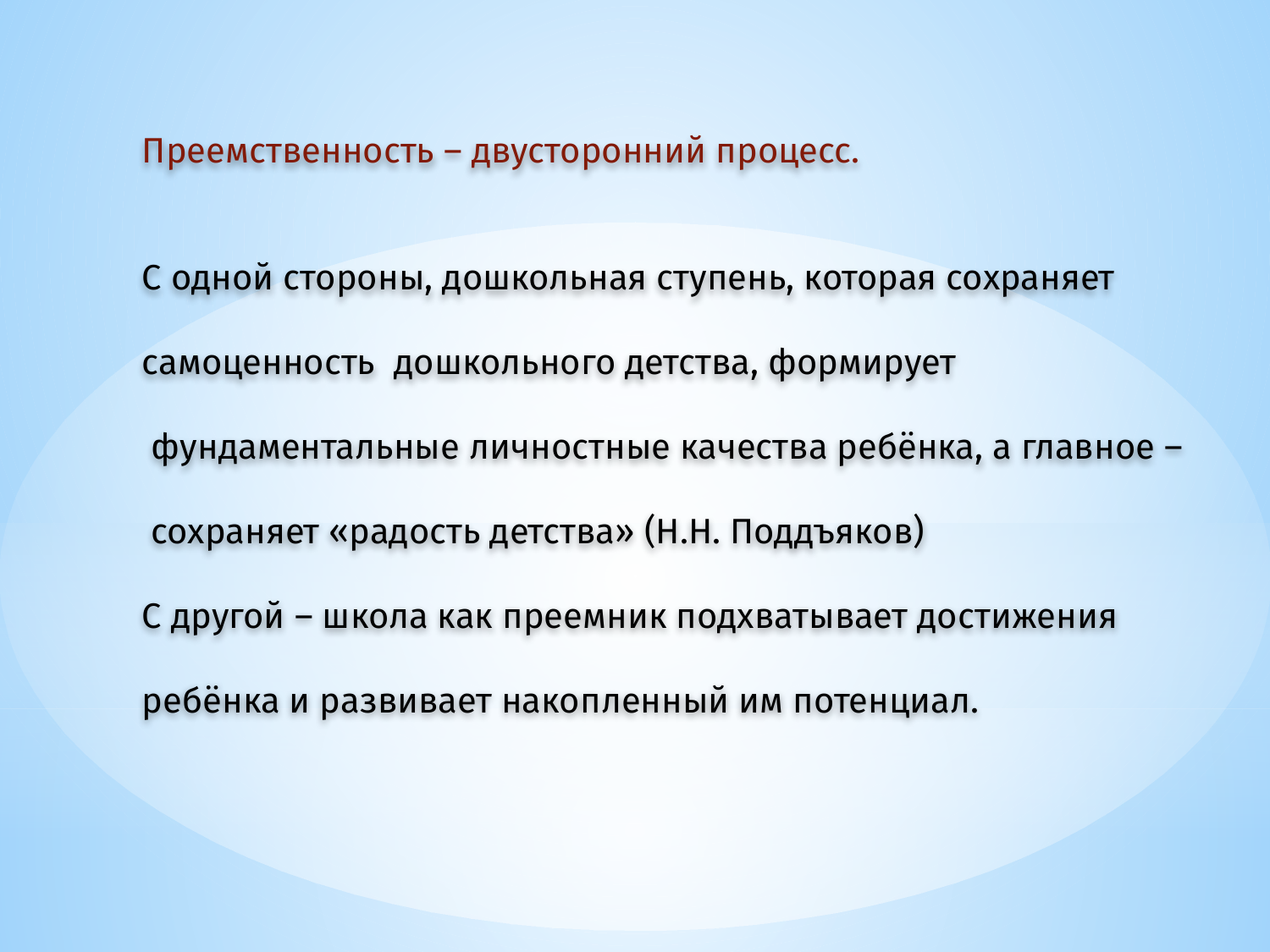

Преемственность – двусторонний процесс.

С одной стороны, дошкольная ступень, которая сохраняет

самоценность  дошкольного детства, формирует

 фундаментальные личностные качества ребёнка, а главное –

 сохраняет «радость детства» (Н.Н. Поддъяков)

С другой – школа как преемник подхватывает достижения

ребёнка и развивает накопленный им потенциал.